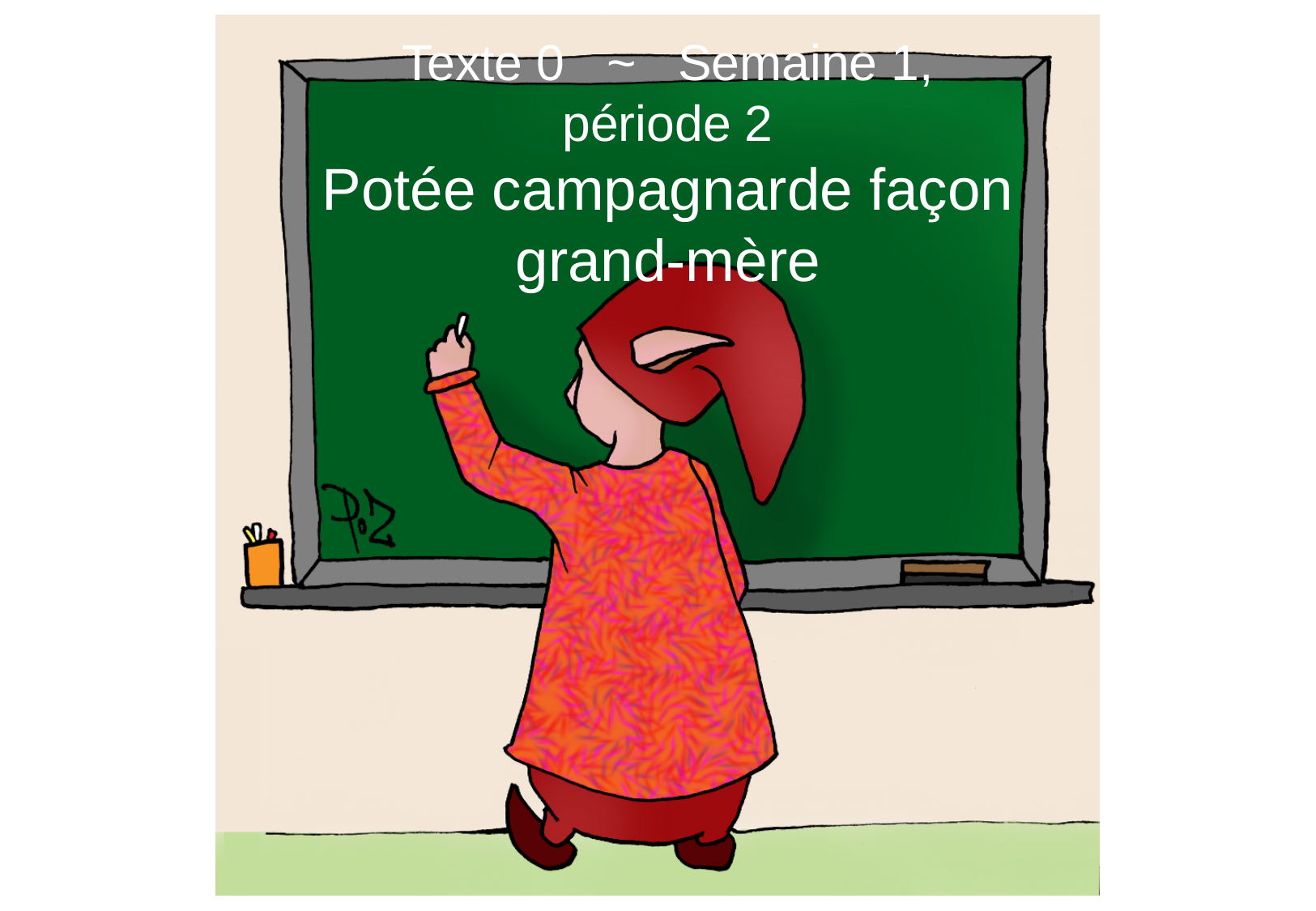

Texte 0   ~   Semaine 1, période 2
Potée campagnarde façon grand-mère